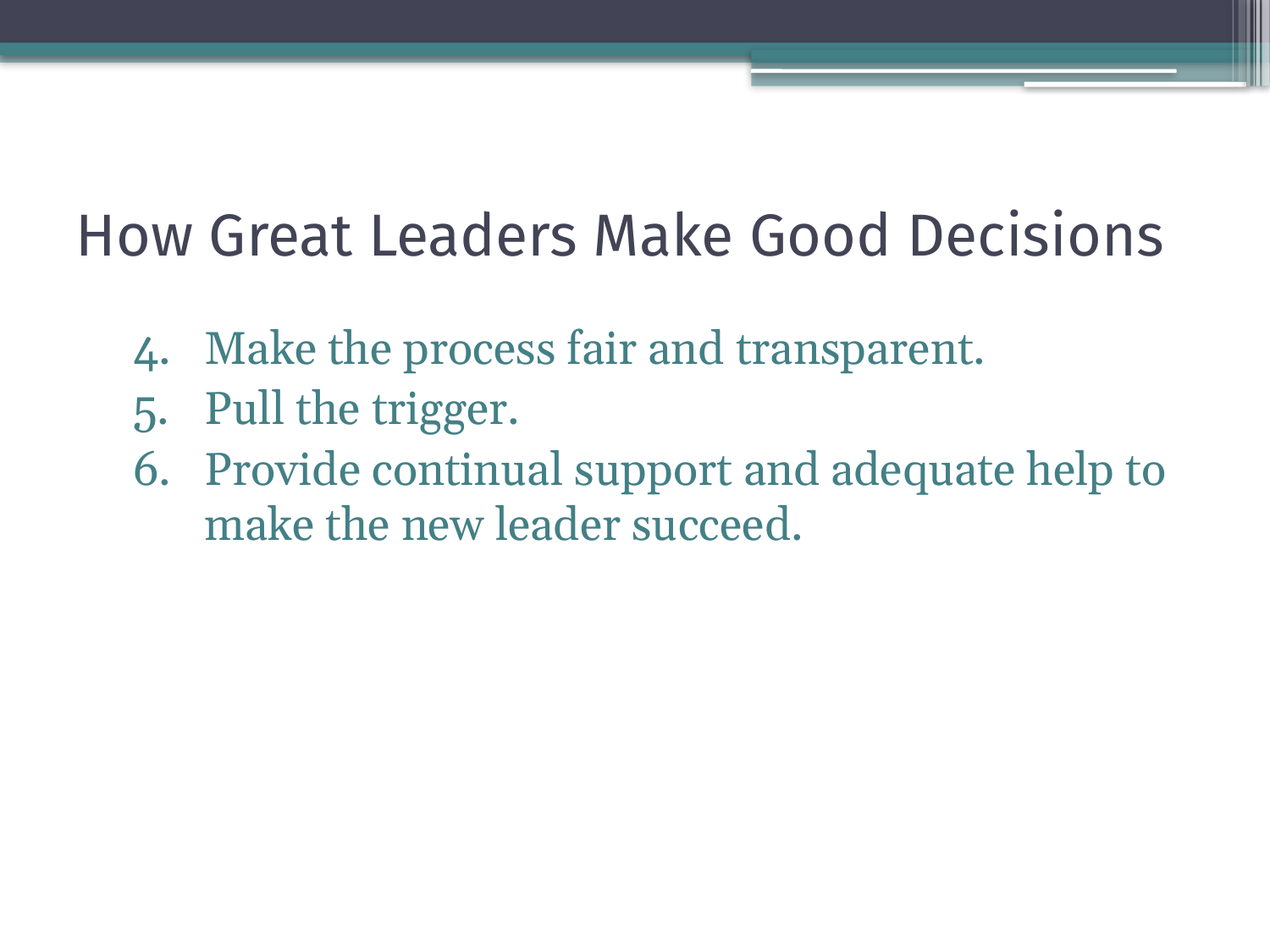

# How Great Leaders Make Good Decisions
Make the process fair and transparent.
Pull the trigger.
Provide continual support and adequate help to make the new leader succeed.